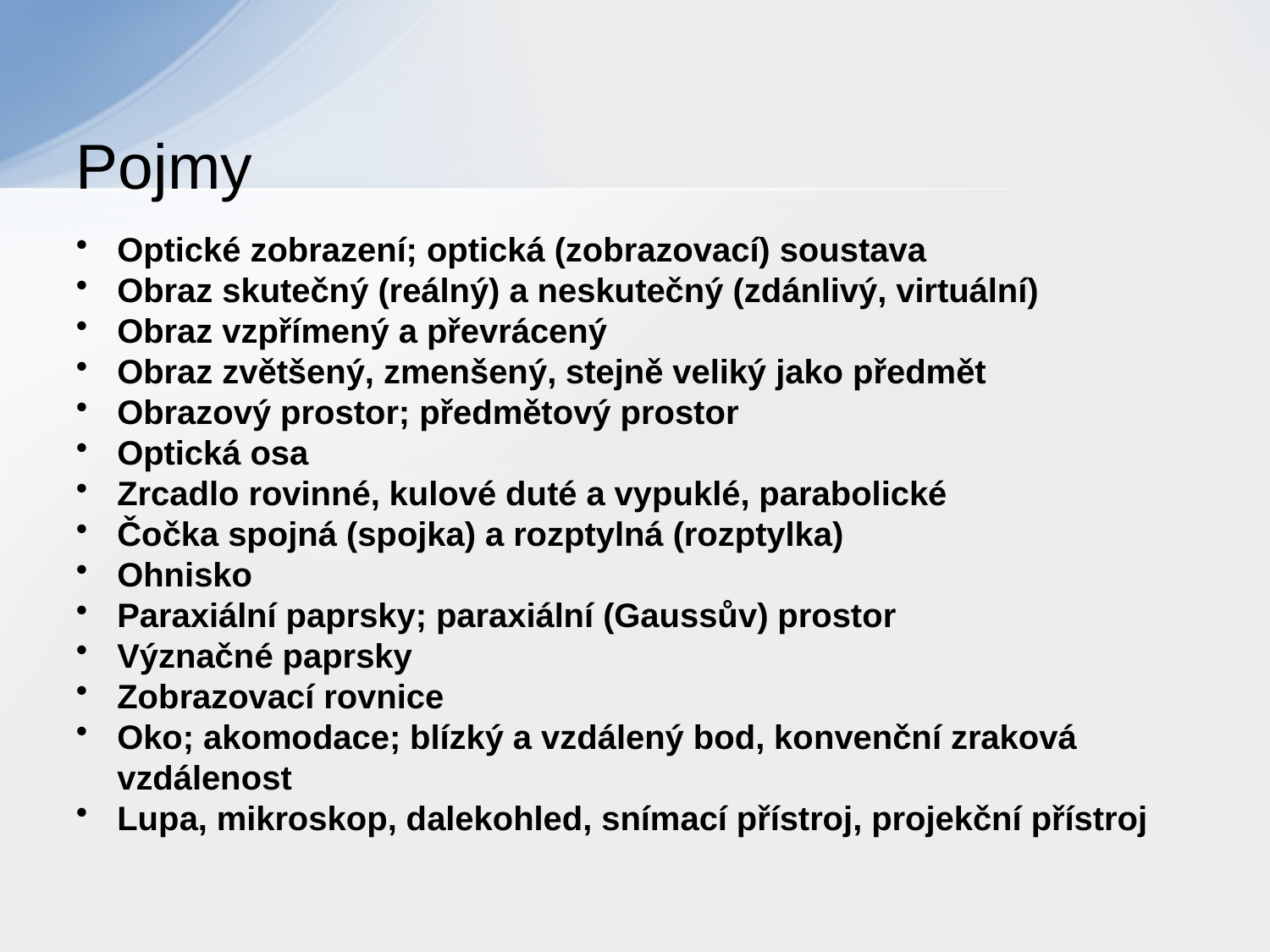

# Pojmy
Optické zobrazení; optická (zobrazovací) soustava
Obraz skutečný (reálný) a neskutečný (zdánlivý, virtuální)
Obraz vzpřímený a převrácený
Obraz zvětšený, zmenšený, stejně veliký jako předmět
Obrazový prostor; předmětový prostor
Optická osa
Zrcadlo rovinné, kulové duté a vypuklé, parabolické
Čočka spojná (spojka) a rozptylná (rozptylka)
Ohnisko
Paraxiální paprsky; paraxiální (Gaussův) prostor
Význačné paprsky
Zobrazovací rovnice
Oko; akomodace; blízký a vzdálený bod, konvenční zraková vzdálenost
Lupa, mikroskop, dalekohled, snímací přístroj, projekční přístroj